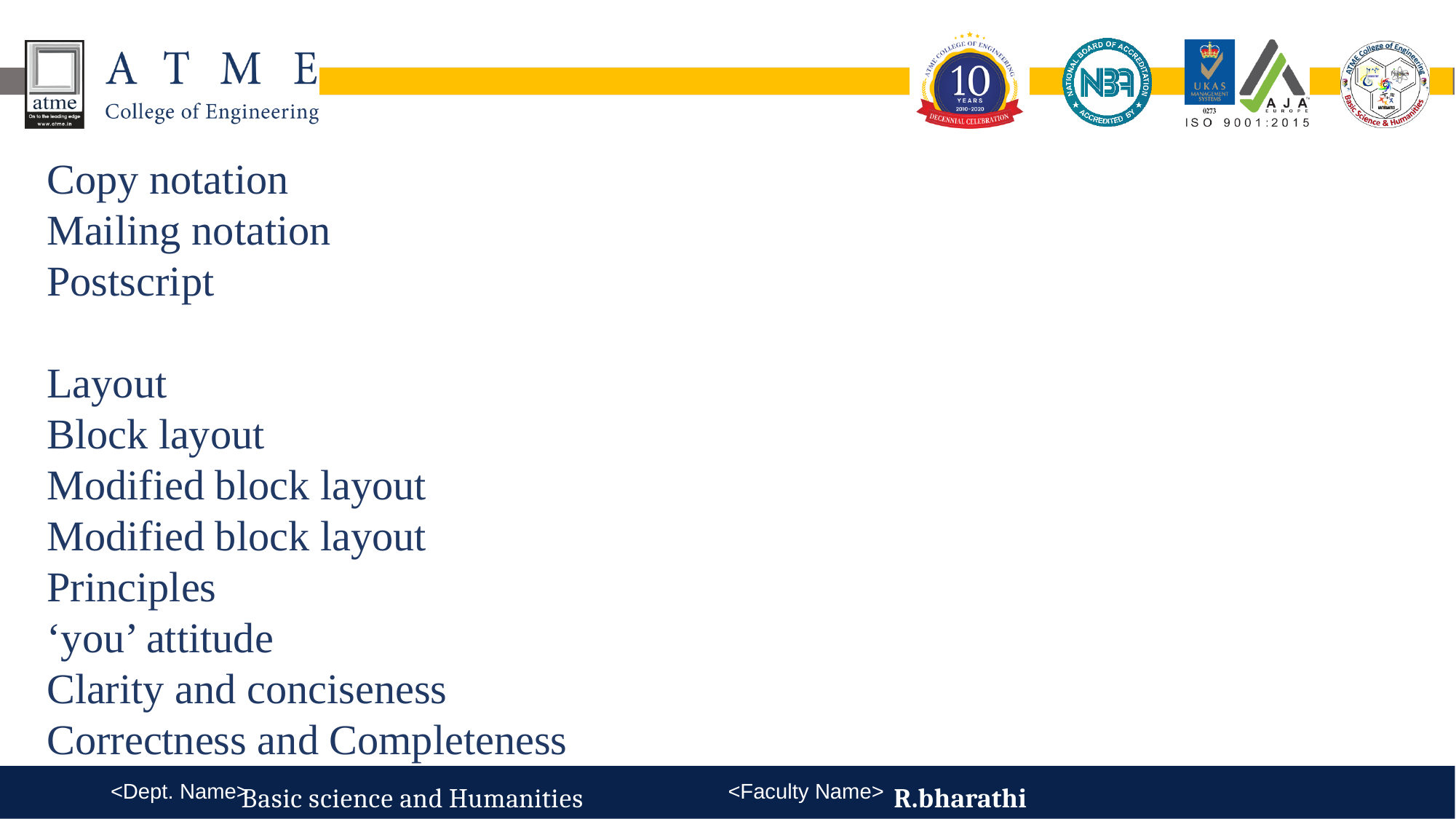

Copy notation
Mailing notation
Postscript

Layout
Block layout
Modified block layout
Modified block layout
Principles
‘you’ attitude
Clarity and conciseness
Correctness and Completeness
Basic science and Humanities
R.bharathi